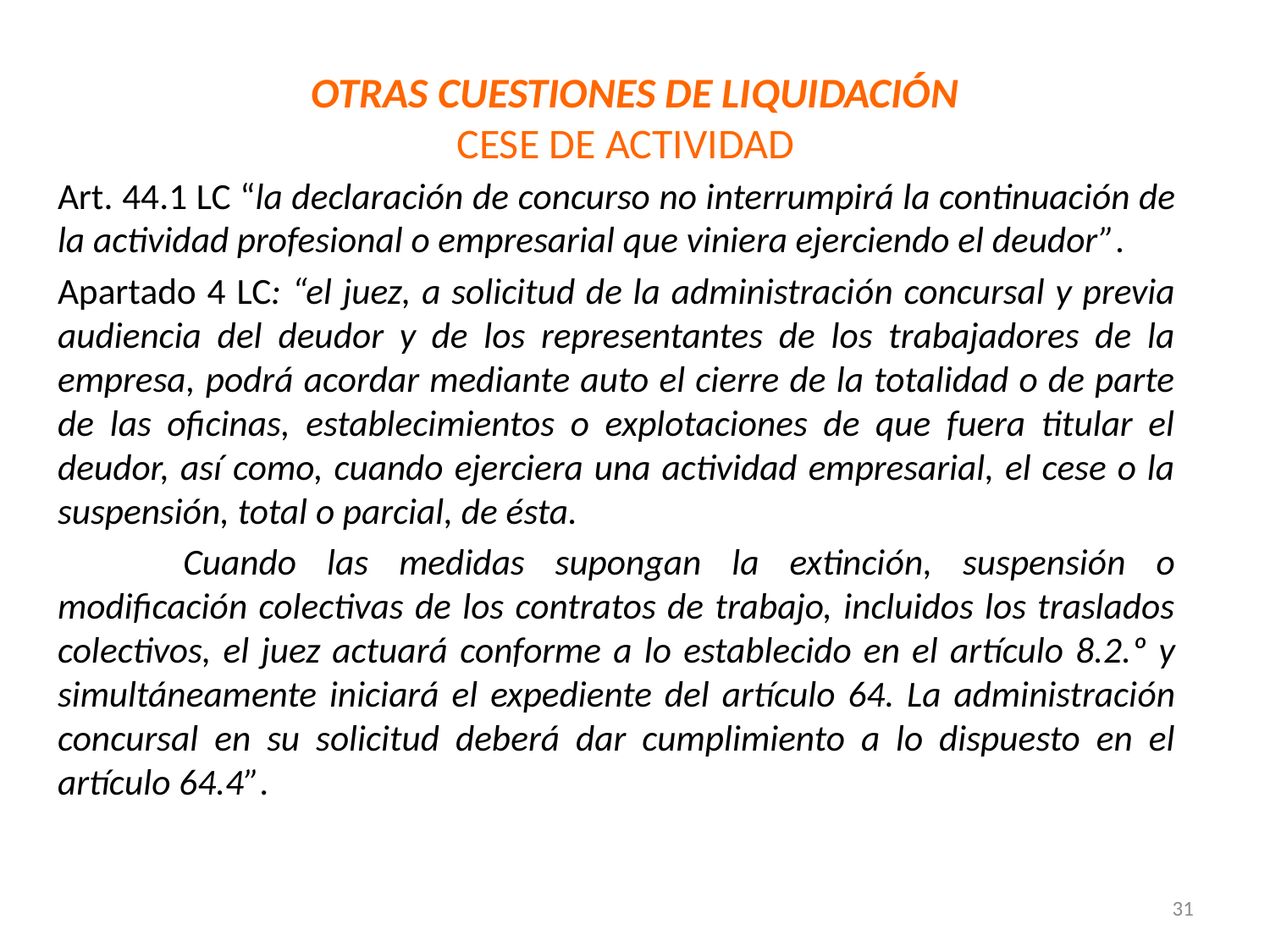

# OTRAS CUESTIONES DE LIQUIDACIÓN CESE DE ACTIVIDAD
Art. 44.1 LC “la declaración de concurso no interrumpirá la continuación de la actividad profesional o empresarial que viniera ejerciendo el deudor”.
Apartado 4 LC: “el juez, a solicitud de la administración concursal y previa audiencia del deudor y de los representantes de los trabajadores de la empresa, podrá acordar mediante auto el cierre de la totalidad o de parte de las oficinas, establecimientos o explotaciones de que fuera titular el deudor, así como, cuando ejerciera una actividad empresarial, el cese o la suspensión, total o parcial, de ésta.
	Cuando las medidas supongan la extinción, suspensión o modificación colectivas de los contratos de trabajo, incluidos los traslados colectivos, el juez actuará conforme a lo establecido en el artículo 8.2.º y simultáneamente iniciará el expediente del artículo 64. La administración concursal en su solicitud deberá dar cumplimiento a lo dispuesto en el artículo 64.4”.

31